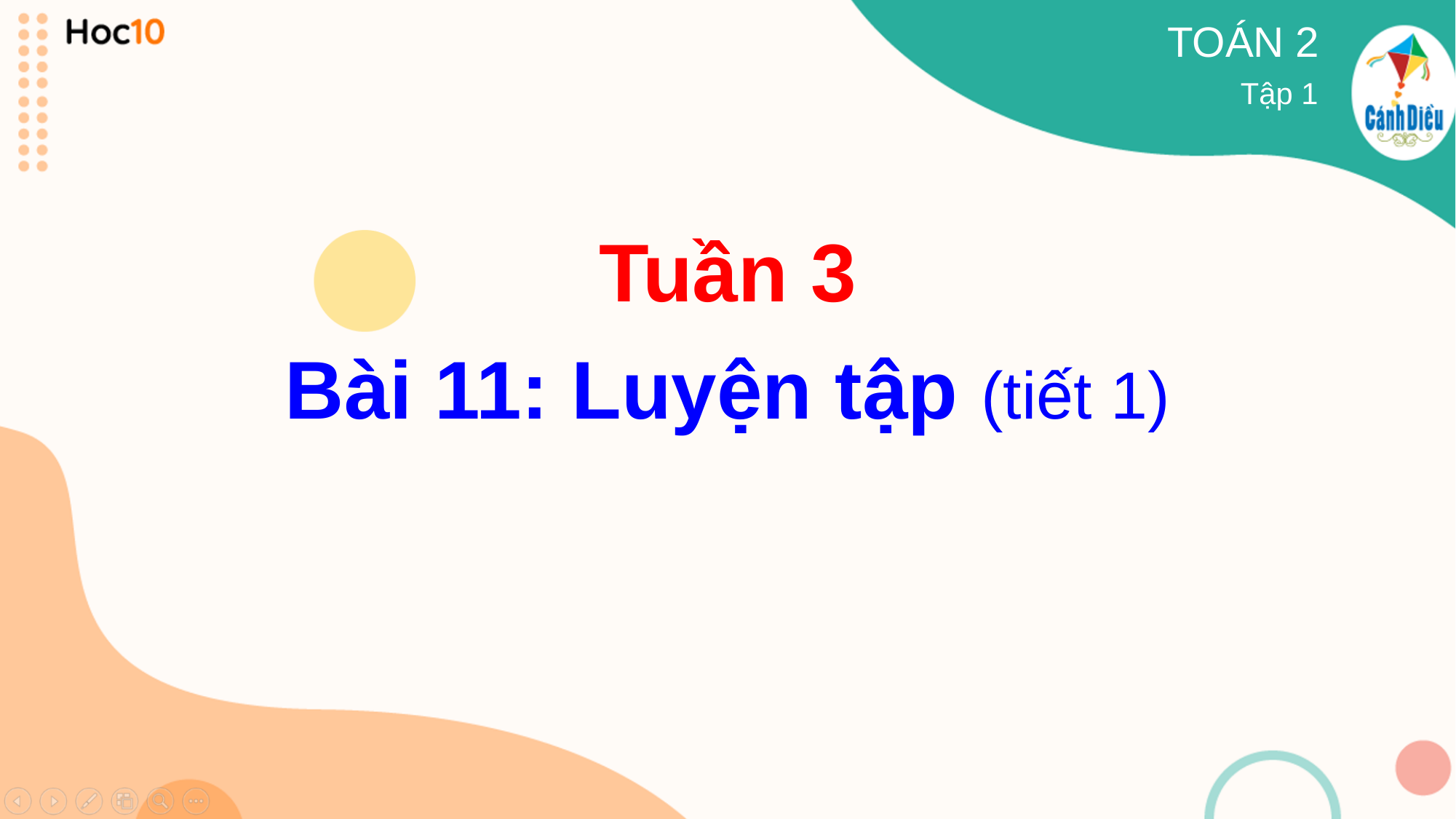

TOÁN 2
Tập 1
Tuần 3
Bài 11: Luyện tập (tiết 1)